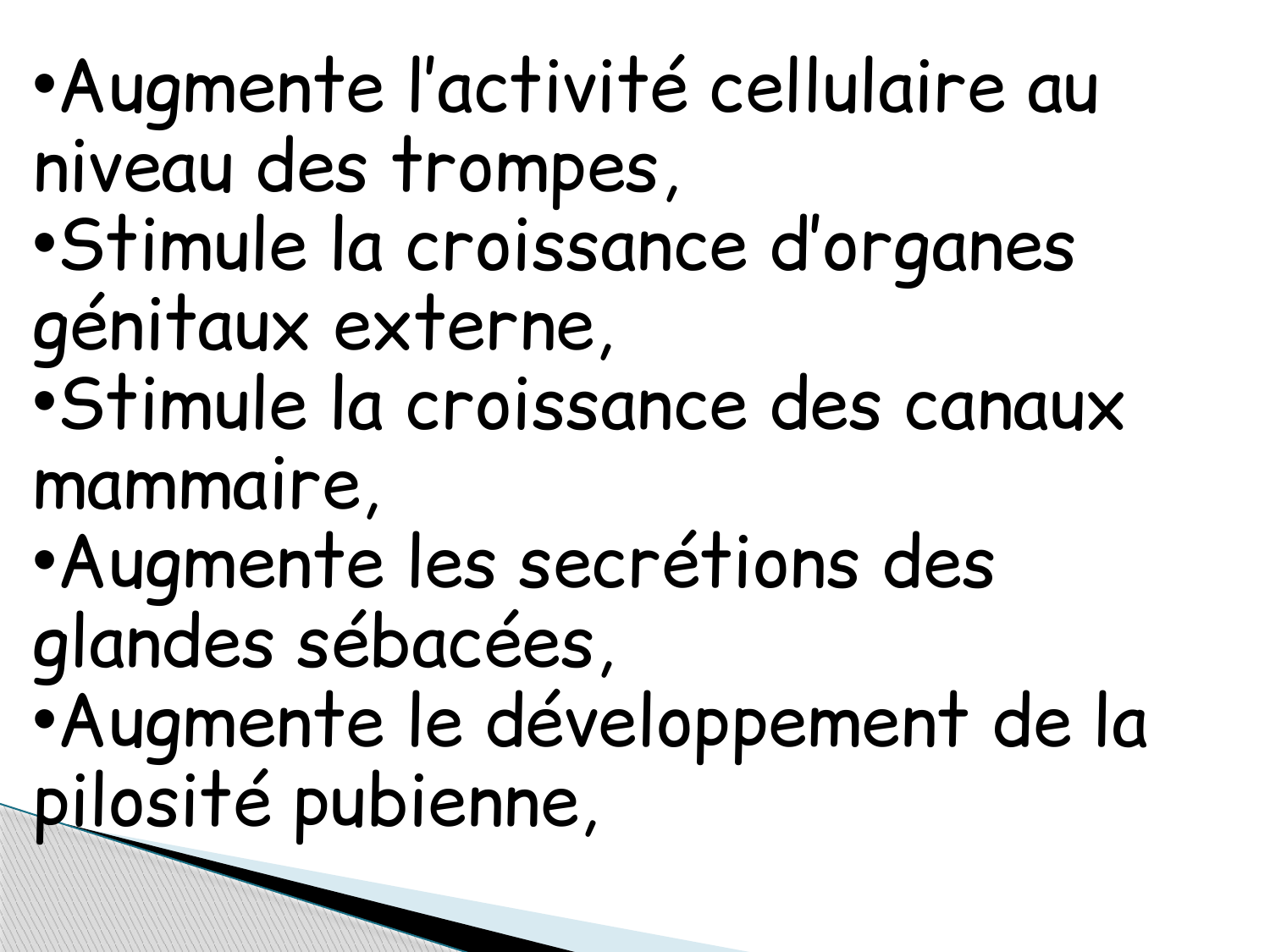

Augmente l’activité cellulaire au niveau des trompes,
Stimule la croissance d’organes génitaux externe,
Stimule la croissance des canaux mammaire,
Augmente les secrétions des glandes sébacées,
Augmente le développement de la pilosité pubienne,